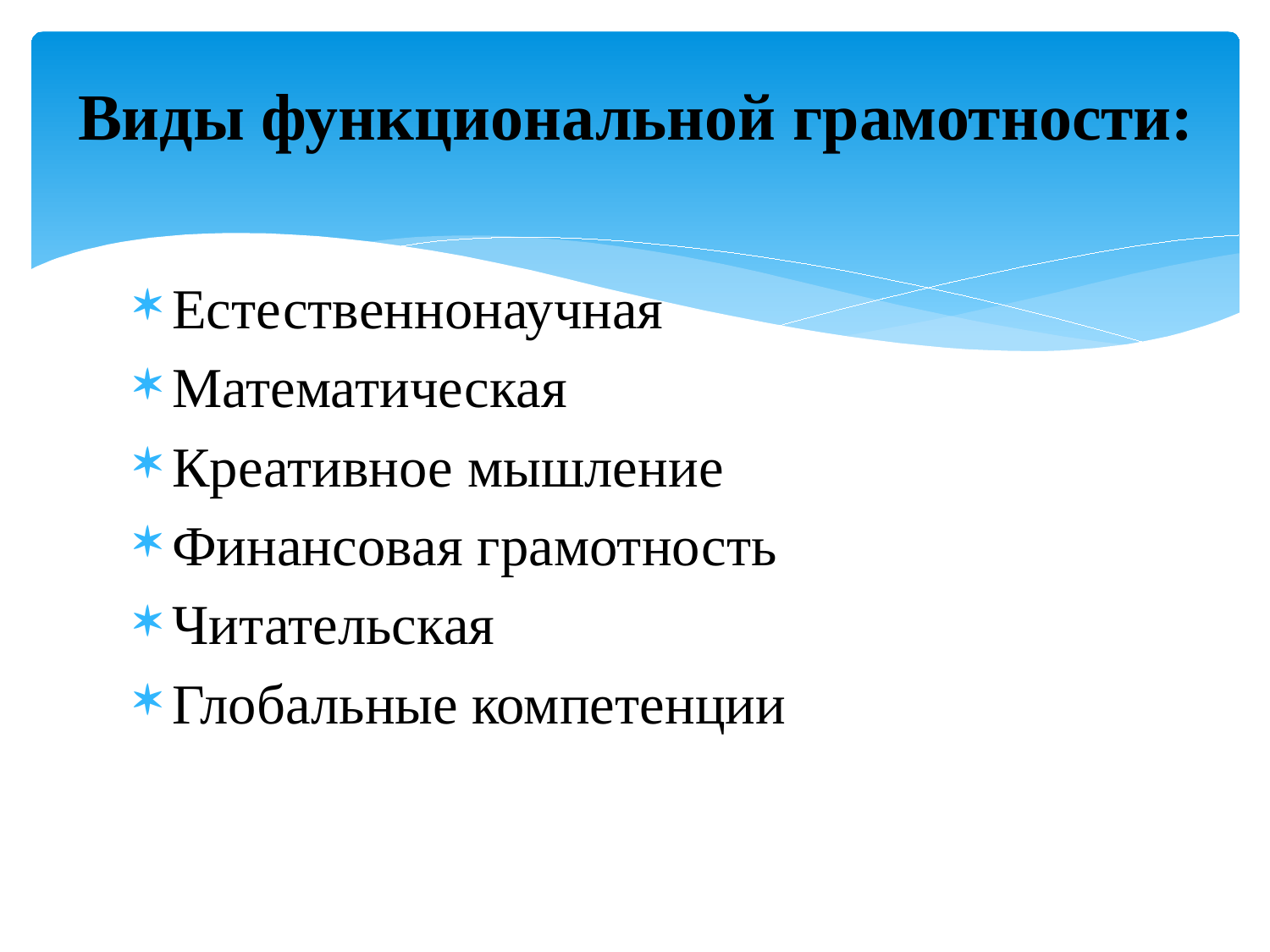

# Виды функциональной грамотности:
Естественнонаучная
Математическая
Креативное мышление
Финансовая грамотность
Читательская
Глобальные компетенции